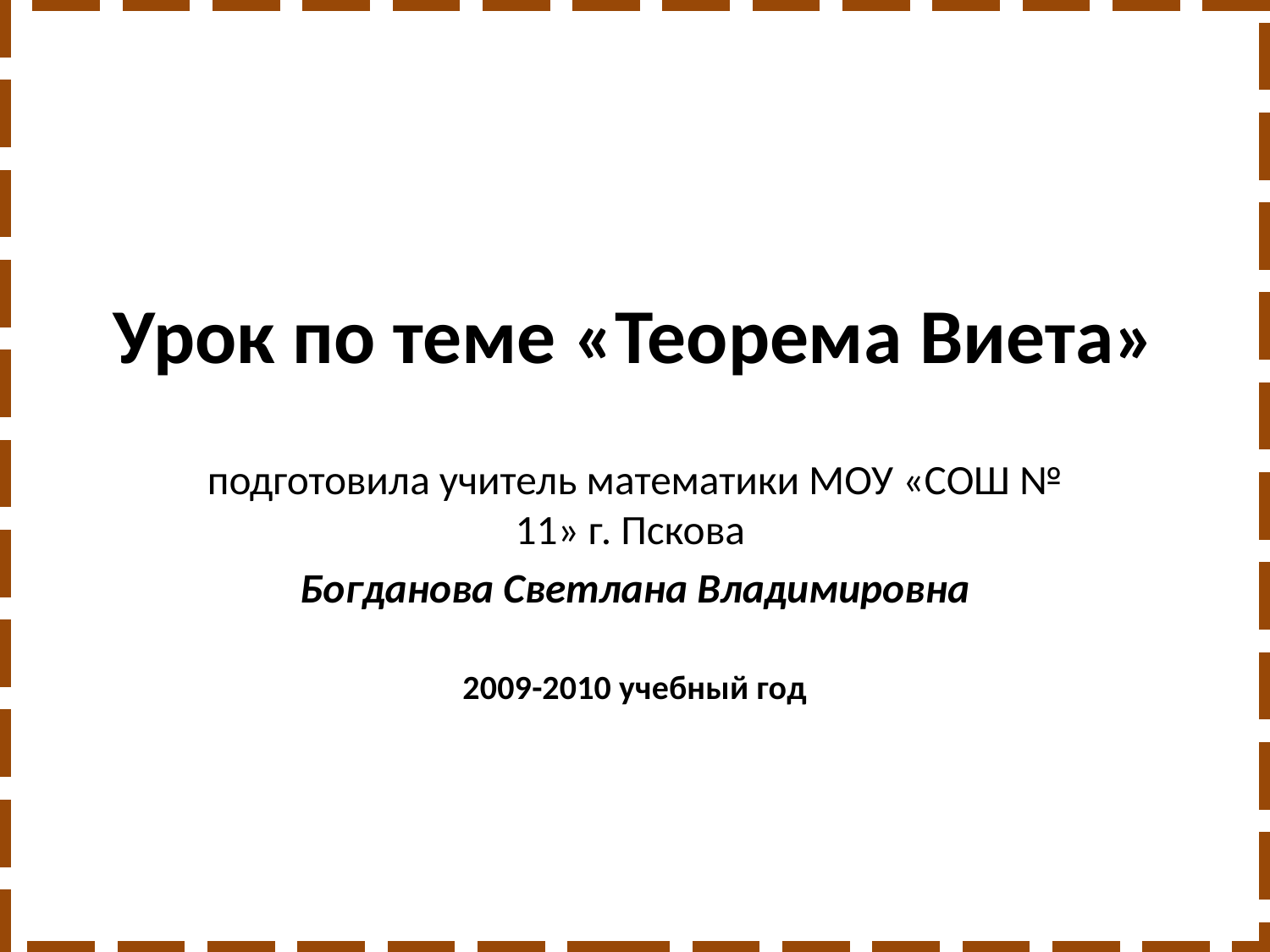

# Урок по теме «Теорема Виета»
подготовила учитель математики МОУ «СОШ № 11» г. Пскова
Богданова Светлана Владимировна

2009-2010 учебный год